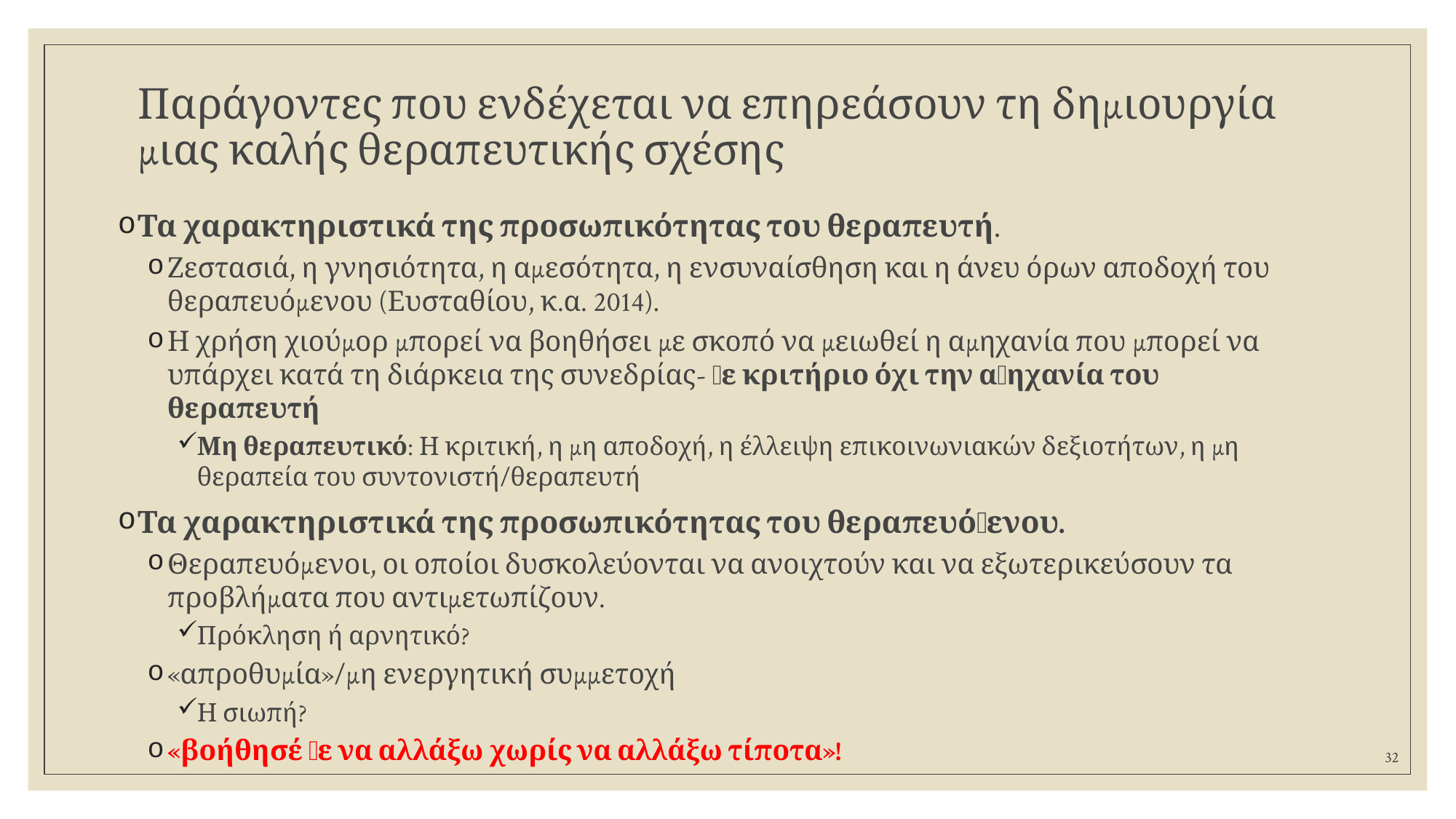

# Παράγοντες που ενδέχεται να επηρεάσουν τη δημιουργία μιας καλής θεραπευτικής σχέσης
Τα χαρακτηριστικά της προσωπικότητας του θεραπευτή.
Ζεστασιά, η γνησιότητα, η αμεσότητα, η ενσυναίσθηση και η άνευ όρων αποδοχή του θεραπευόμενου (Ευσταθίου, κ.α. 2014).
Η χρήση χιούμορ μπορεί να βοηθήσει με σκοπό να μειωθεί η αμηχανία που μπορεί να υπάρχει κατά τη διάρκεια της συνεδρίας- με κριτήριο όχι την αμηχανία του θεραπευτή
Μη θεραπευτικό: Η κριτική, η μη αποδοχή, η έλλειψη επικοινωνιακών δεξιοτήτων, η μη θεραπεία του συντονιστή/θεραπευτή
Τα χαρακτηριστικά της προσωπικότητας του θεραπευόμενου.
Θεραπευόμενοι, οι οποίοι δυσκολεύονται να ανοιχτούν και να εξωτερικεύσουν τα προβλήματα που αντιμετωπίζουν.
Πρόκληση ή αρνητικό?
«απροθυμία»/μη ενεργητική συμμετοχή
Η σιωπή?
«βοήθησέ με να αλλάξω χωρίς να αλλάξω τίποτα»!

32